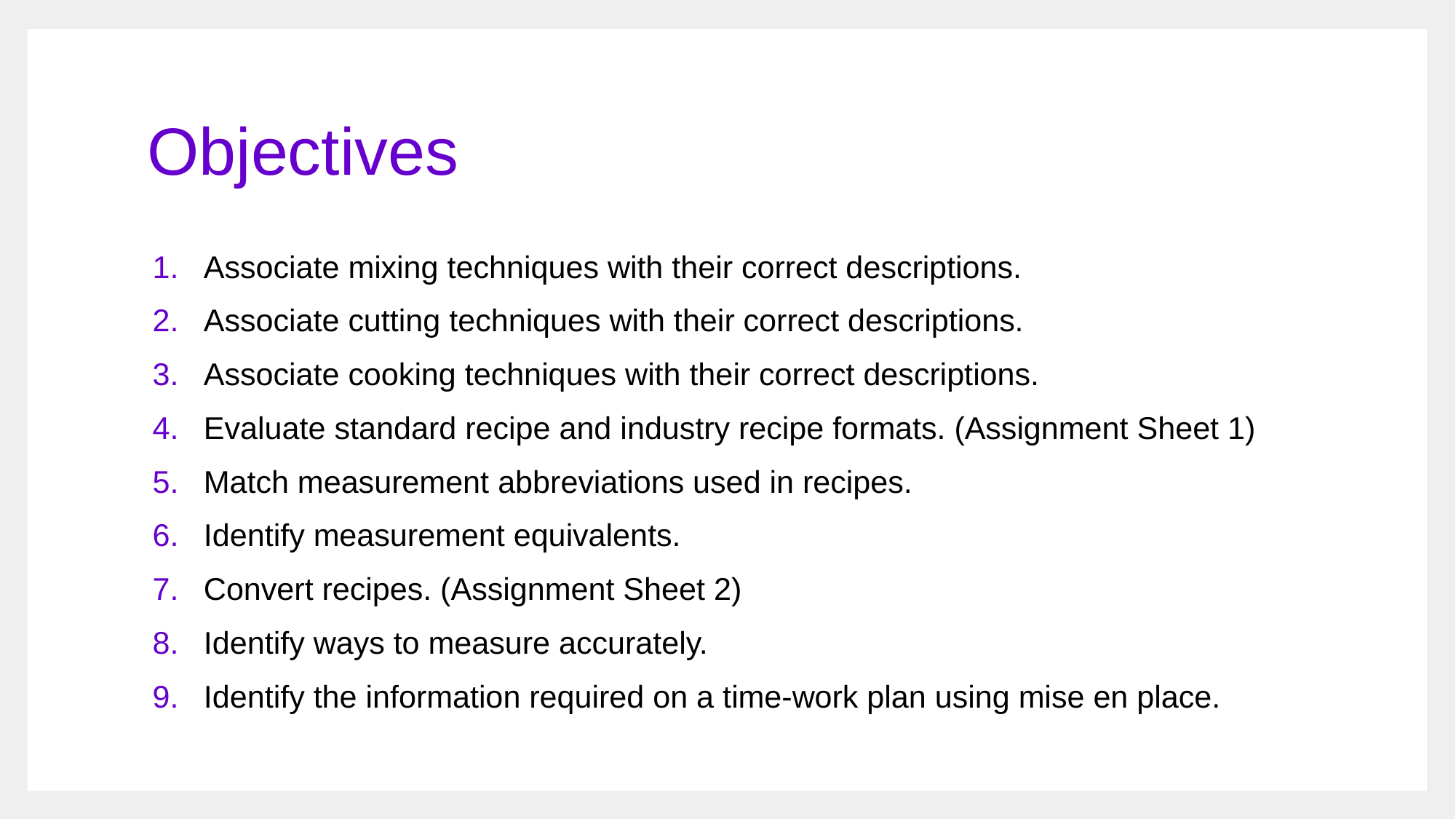

# Objectives
Associate mixing techniques with their correct descriptions.
Associate cutting techniques with their correct descriptions.
Associate cooking techniques with their correct descriptions.
Evaluate standard recipe and industry recipe formats. (Assignment Sheet 1)
Match measurement abbreviations used in recipes.
Identify measurement equivalents.
Convert recipes. (Assignment Sheet 2)
Identify ways to measure accurately.
Identify the information required on a time-work plan using mise en place.